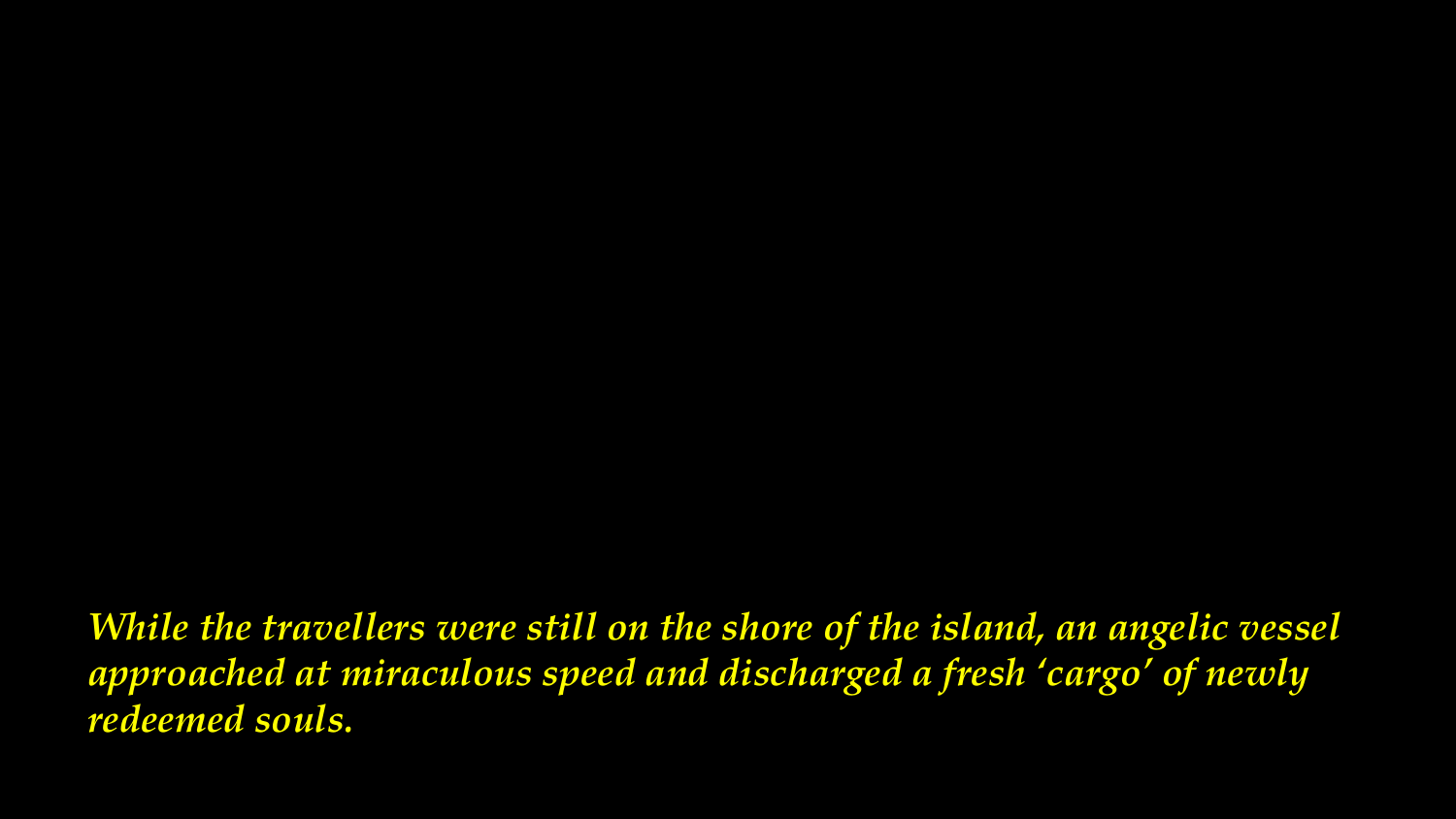

# While the travellers were still on the shore of the island, an angelic vessel approached at miraculous speed and discharged a fresh ‘cargo’ of newly redeemed souls.